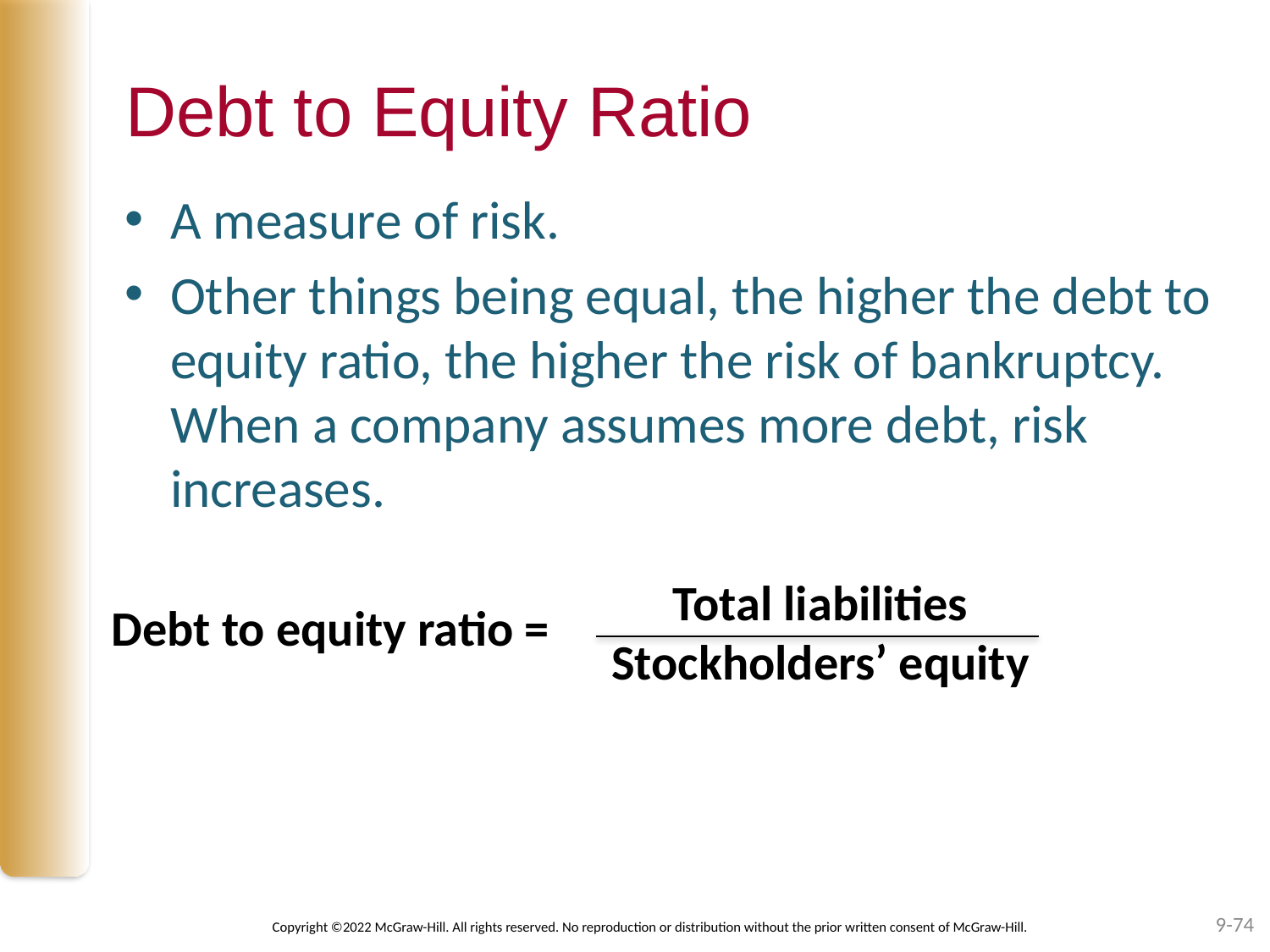

# Debt to Equity Ratio
A measure of risk.
Other things being equal, the higher the debt to equity ratio, the higher the risk of bankruptcy. When a company assumes more debt, risk increases.
Total liabilities
Stockholders’ equity
Debt to equity ratio =
9-74
Copyright ©2022 McGraw-Hill. All rights reserved. No reproduction or distribution without the prior written consent of McGraw-Hill.